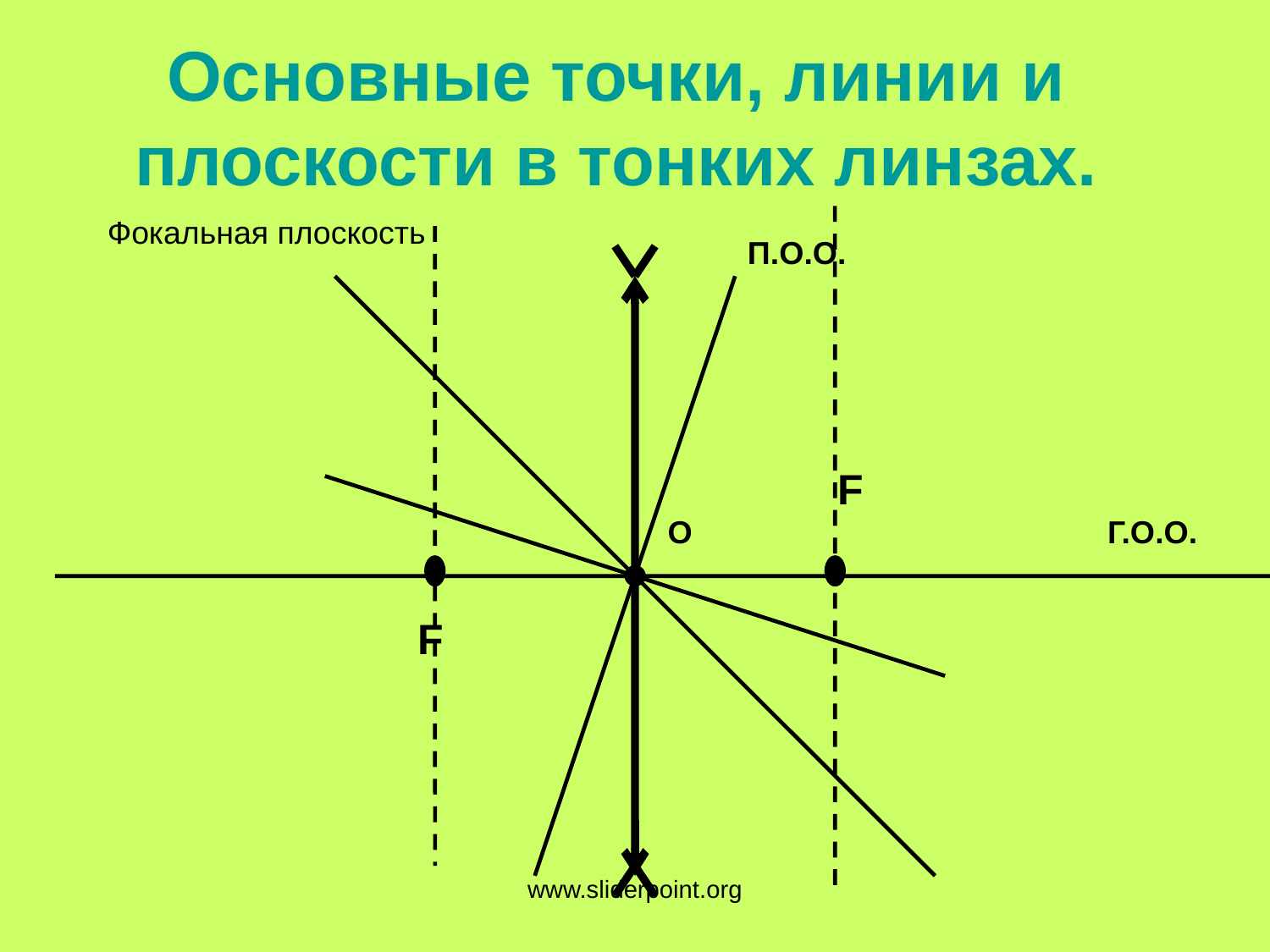

# Основные точки, линии и плоскости в тонких линзах.
Фокальная плоскость

П.О.О.

F

О
Г.О.О.

F

www.sliderpoint.org